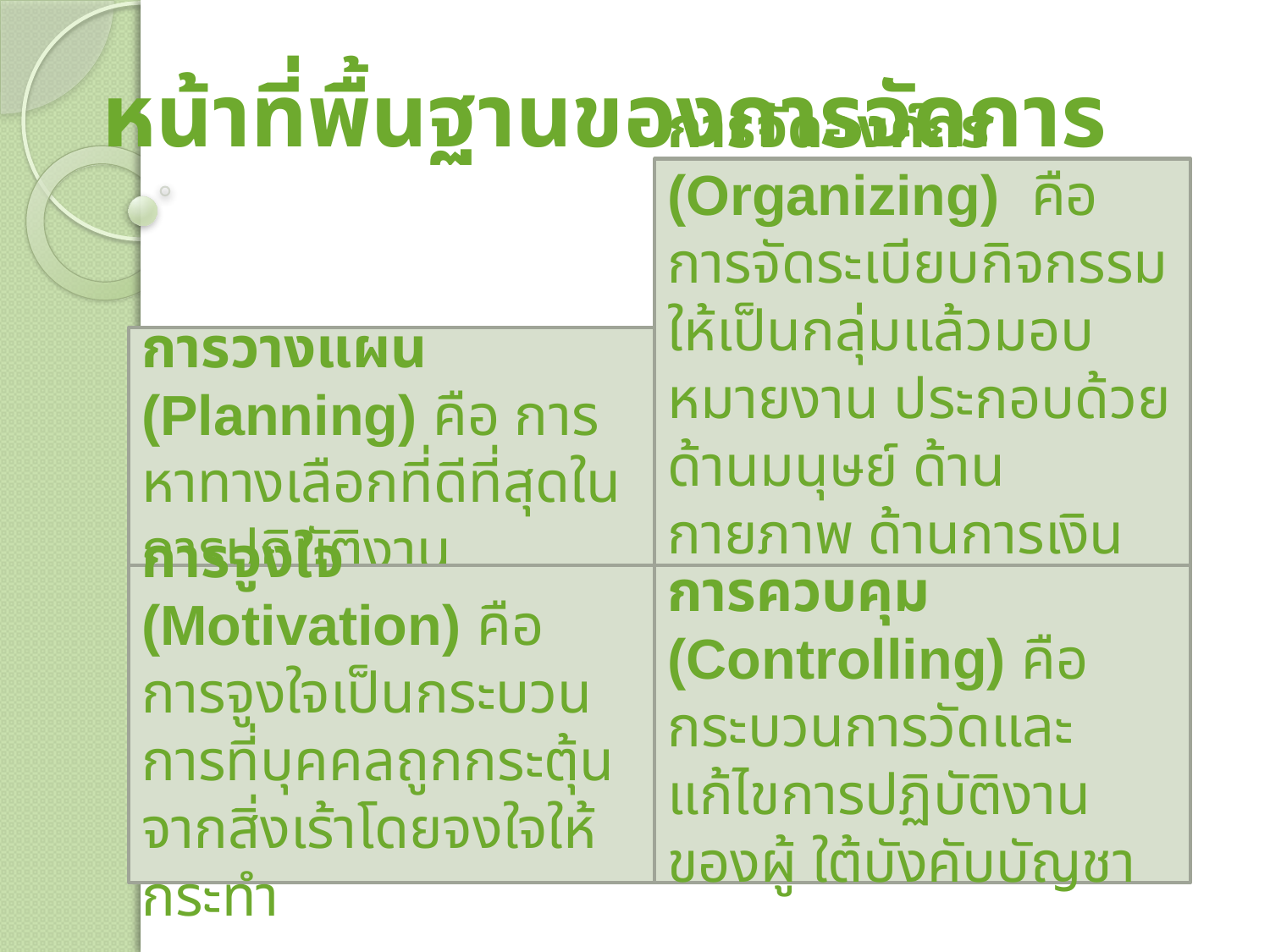

# หน้าที่พื้นฐานของการจัดการ
การจัดองค์กร (Organizing)  คือ การจัดระเบียบกิจกรรมให้เป็นกลุ่มแล้วมอบหมายงาน ประกอบด้วยด้านมนุษย์ ด้านกายภาพ ด้านการเงินและด้านสารสนเทศ
การวางแผน (Planning) คือ การหาทางเลือกที่ดีที่สุดในการปฏิบัติงาน
การจูงใจ (Motivation) คือ การจูงใจเป็นกระบวนการที่บุคคลถูกกระตุ้นจากสิ่งเร้าโดยจงใจให้ กระทำ
การควบคุม (Controlling) คือ กระบวนการวัดและ แก้ไขการปฏิบัติงานของผู้ ใต้บังคับบัญชา